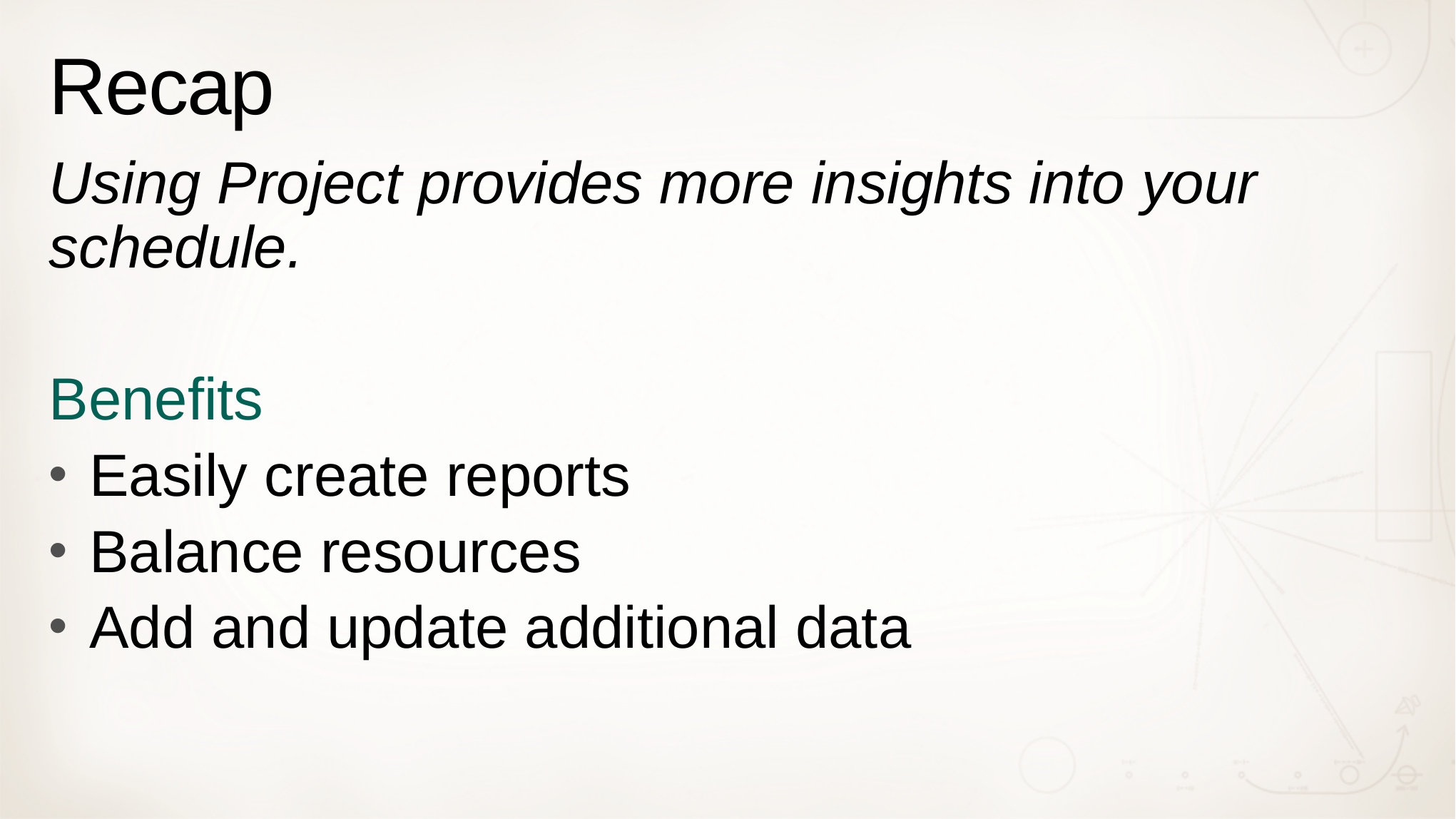

# Recap
Using Project provides more insights into your schedule.

Benefits
Easily create reports
Balance resources
Add and update additional data